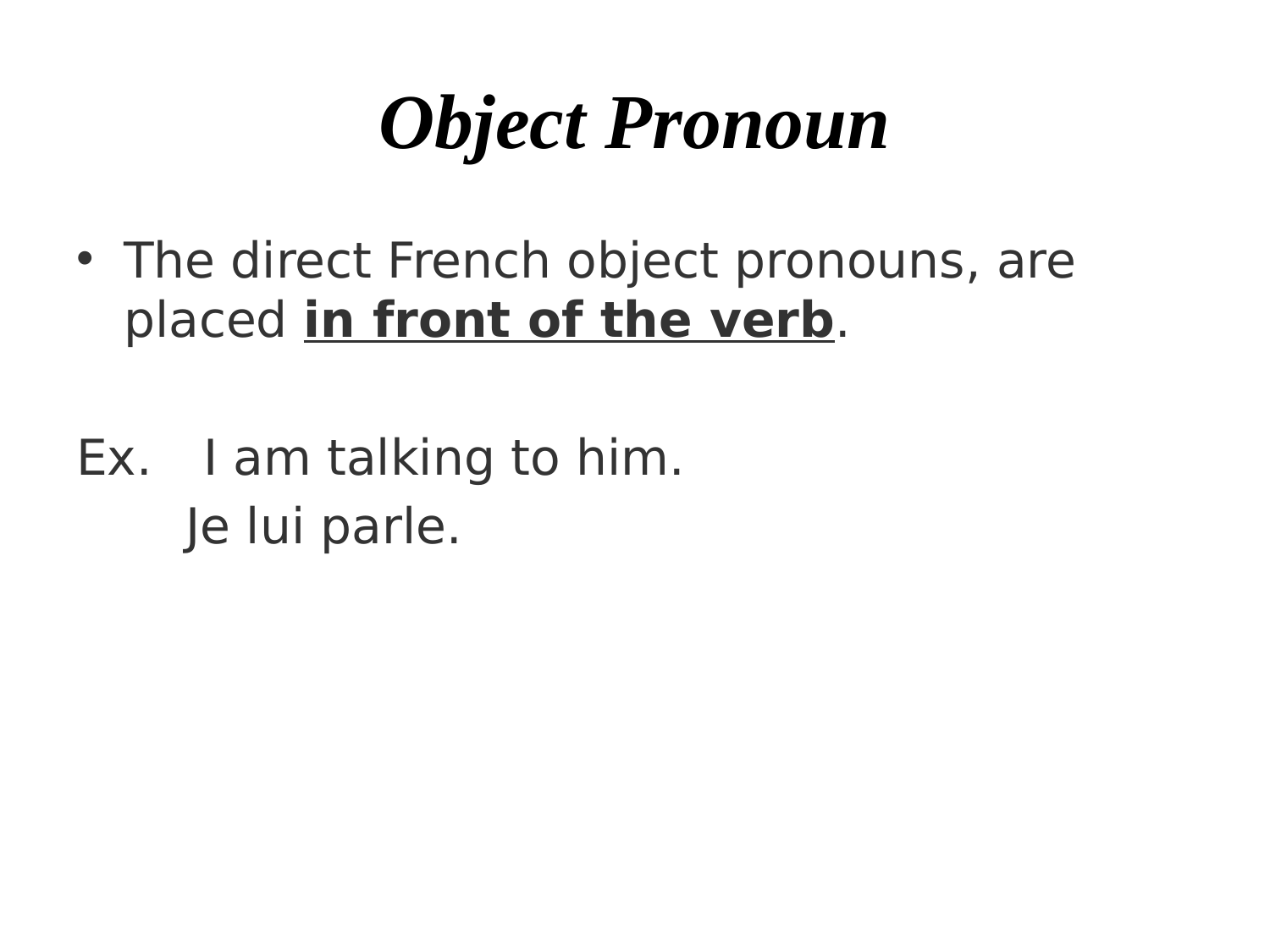

# Object Pronoun
The direct French object pronouns, are placed in front of the verb.

Ex. 	I am talking to him.
       Je lui parle.